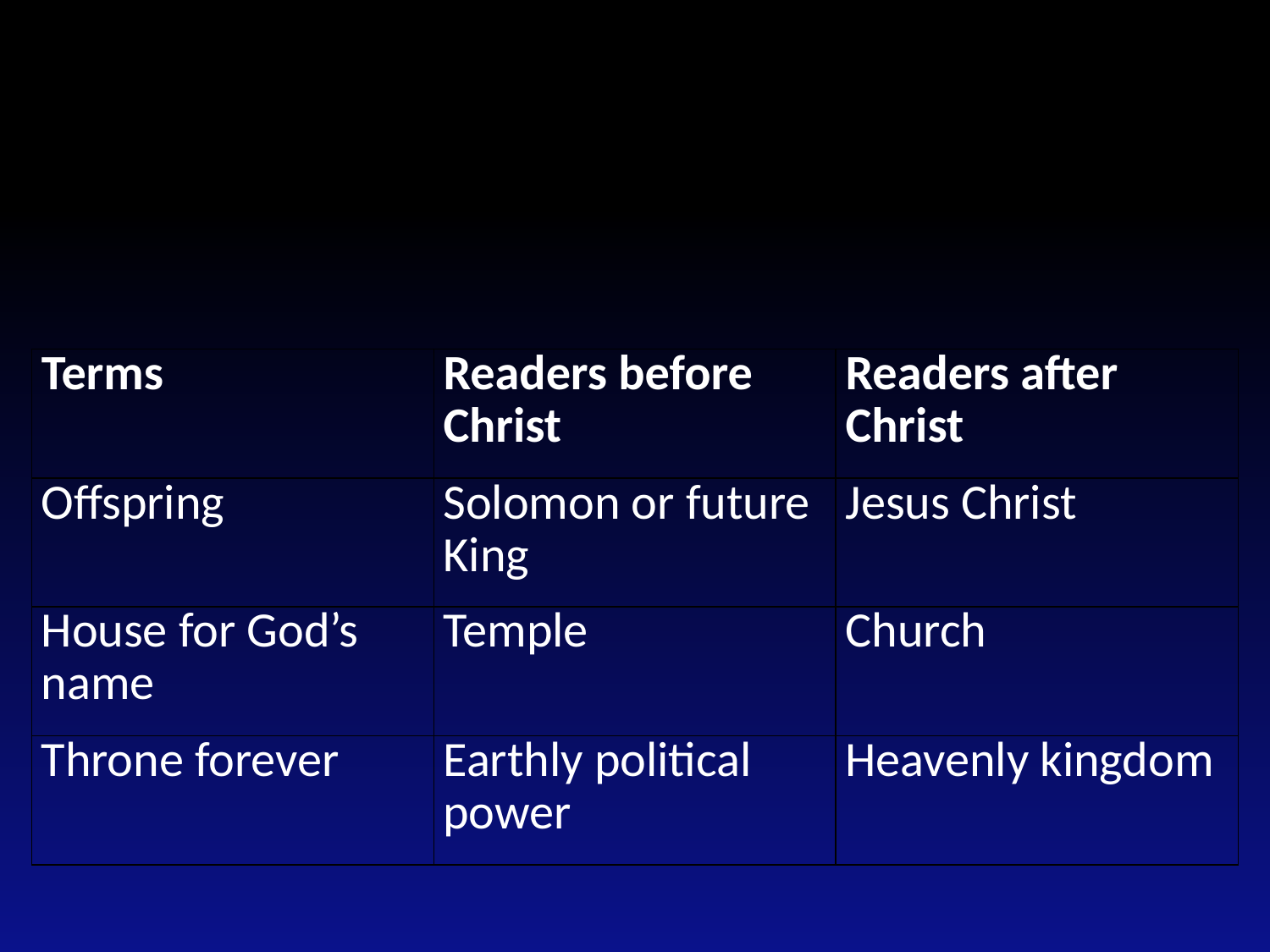

#
| Terms | Readers before Christ | Readers after Christ |
| --- | --- | --- |
| Offspring | Solomon or future King | Jesus Christ |
| House for God’s name | Temple | Church |
| Throne forever | Earthly political power | Heavenly kingdom |